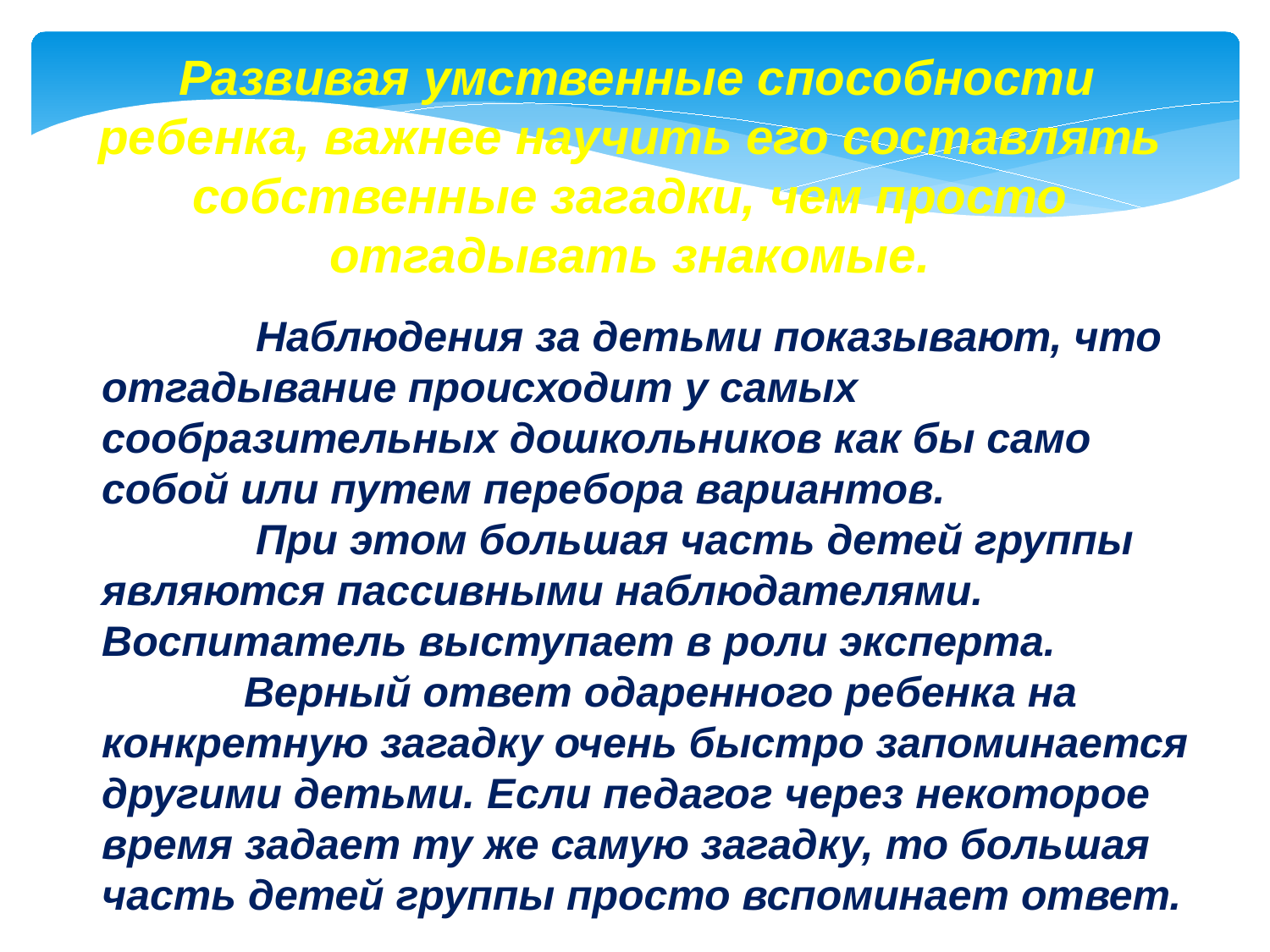

Развивая умственные способности ребенка, важнее научить его составлять собственные загадки, чем просто отгадывать знакомые.

             Наблюдения за детьми показывают, что отгадывание происходит у самых сообразительных дошкольников как бы само собой или путем перебора вариантов.
             При этом большая часть детей группы являются пассивными наблюдателями. Воспитатель выступает в роли эксперта.
            Верный ответ одаренного ребенка на конкретную загадку очень быстро запоминается другими детьми. Если педагог через некоторое время задает ту же самую загадку, то большая часть детей группы просто вспоминает ответ.